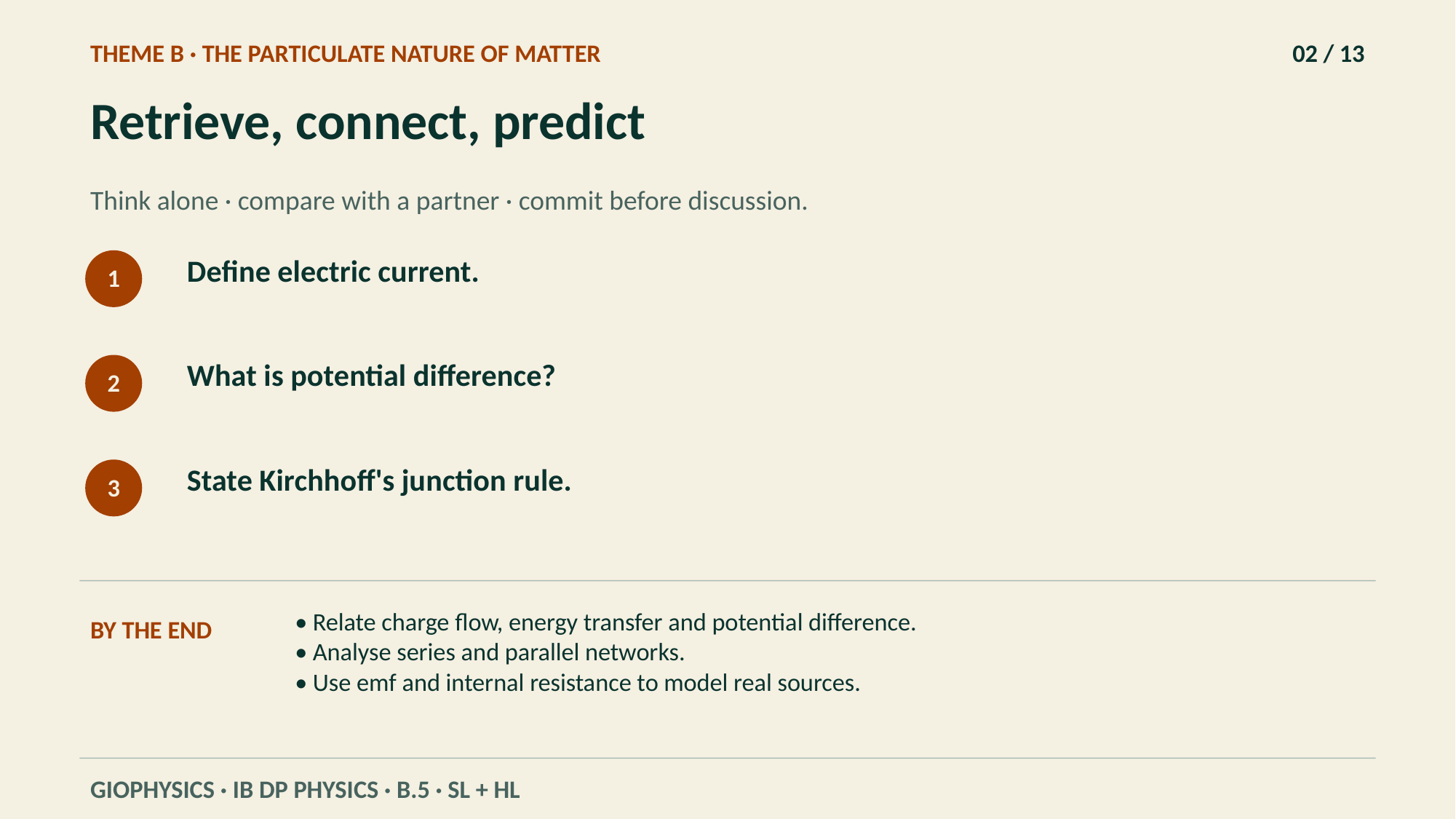

THEME B · THE PARTICULATE NATURE OF MATTER
02 / 13
Retrieve, connect, predict
Think alone · compare with a partner · commit before discussion.
Define electric current.

1
What is potential difference?

2
State Kirchhoff's junction rule.

3

• Relate charge flow, energy transfer and potential difference.
• Analyse series and parallel networks.
• Use emf and internal resistance to model real sources.
BY THE END

GIOPHYSICS · IB DP PHYSICS · B.5 · SL + HL